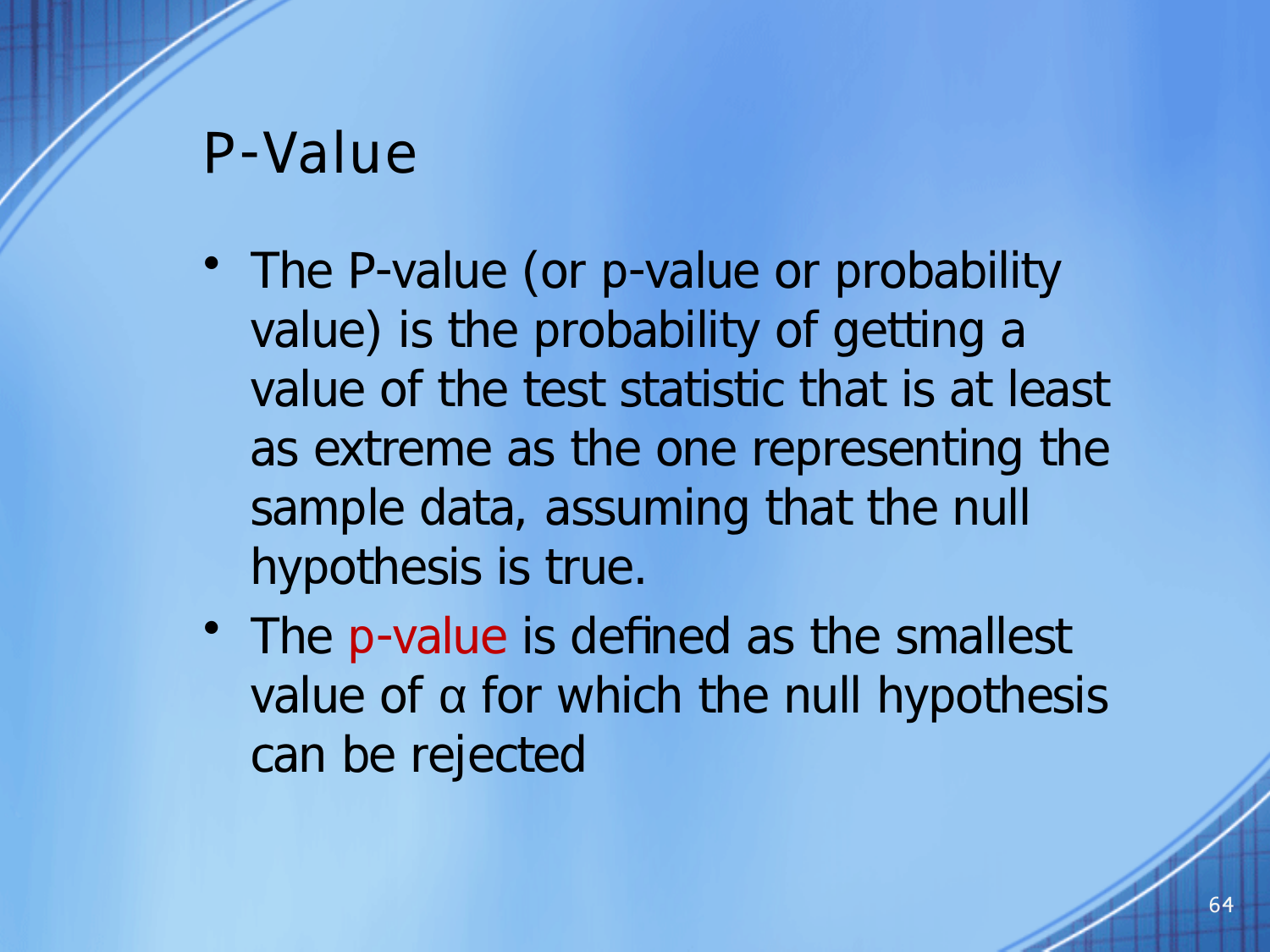

# P-Value
The P-value (or p-value or probability value) is the probability of getting a value of the test statistic that is at least as extreme as the one representing the sample data, assuming that the null hypothesis is true.
The p-value is defined as the smallest value of α for which the null hypothesis can be rejected

64